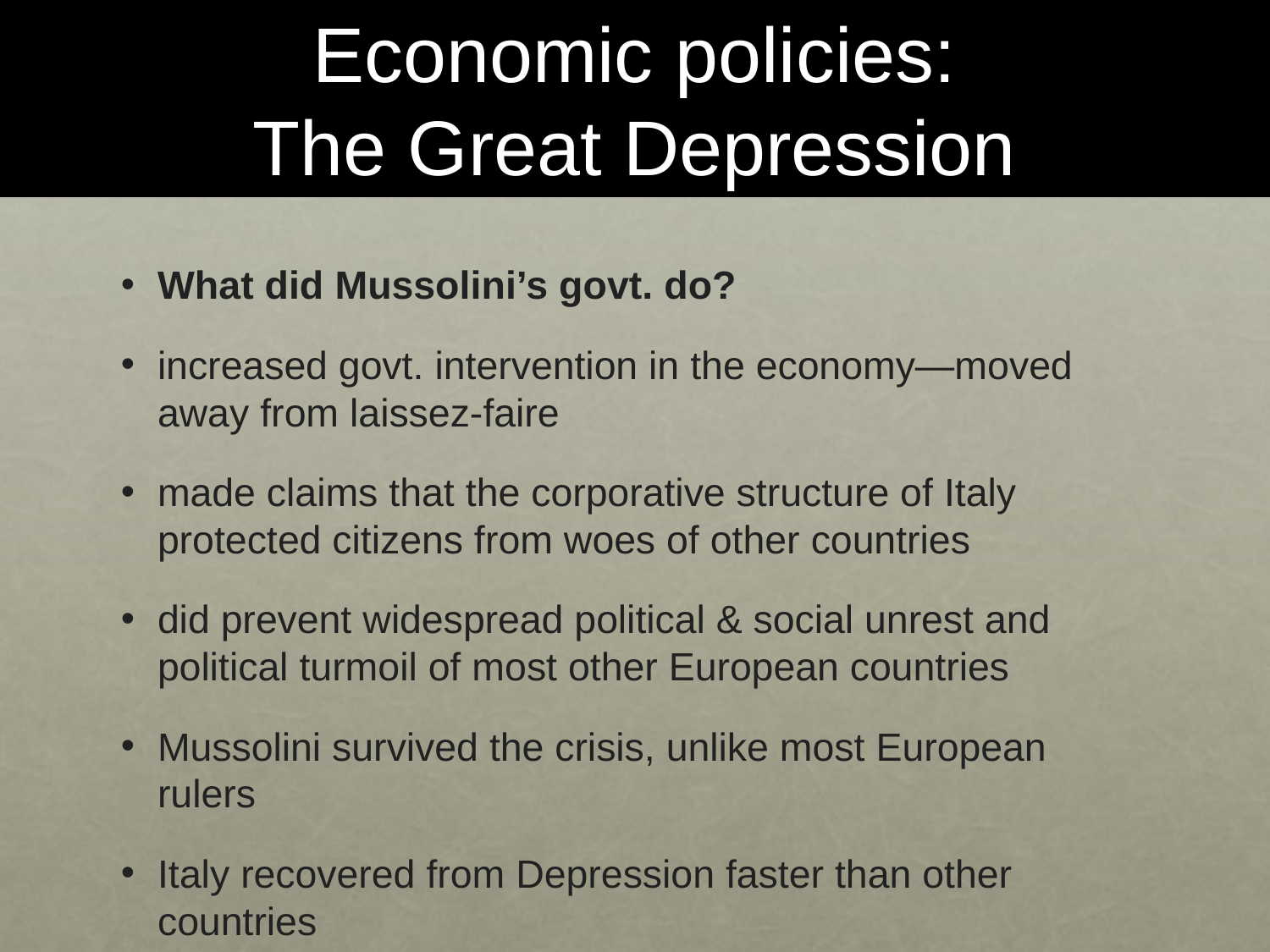

# Economic policies: The Great Depression
What did Mussolini’s govt. do?
increased govt. intervention in the economy—moved away from laissez-faire
made claims that the corporative structure of Italy protected citizens from woes of other countries
did prevent widespread political & social unrest and political turmoil of most other European countries
Mussolini survived the crisis, unlike most European rulers
Italy recovered from Depression faster than other countries